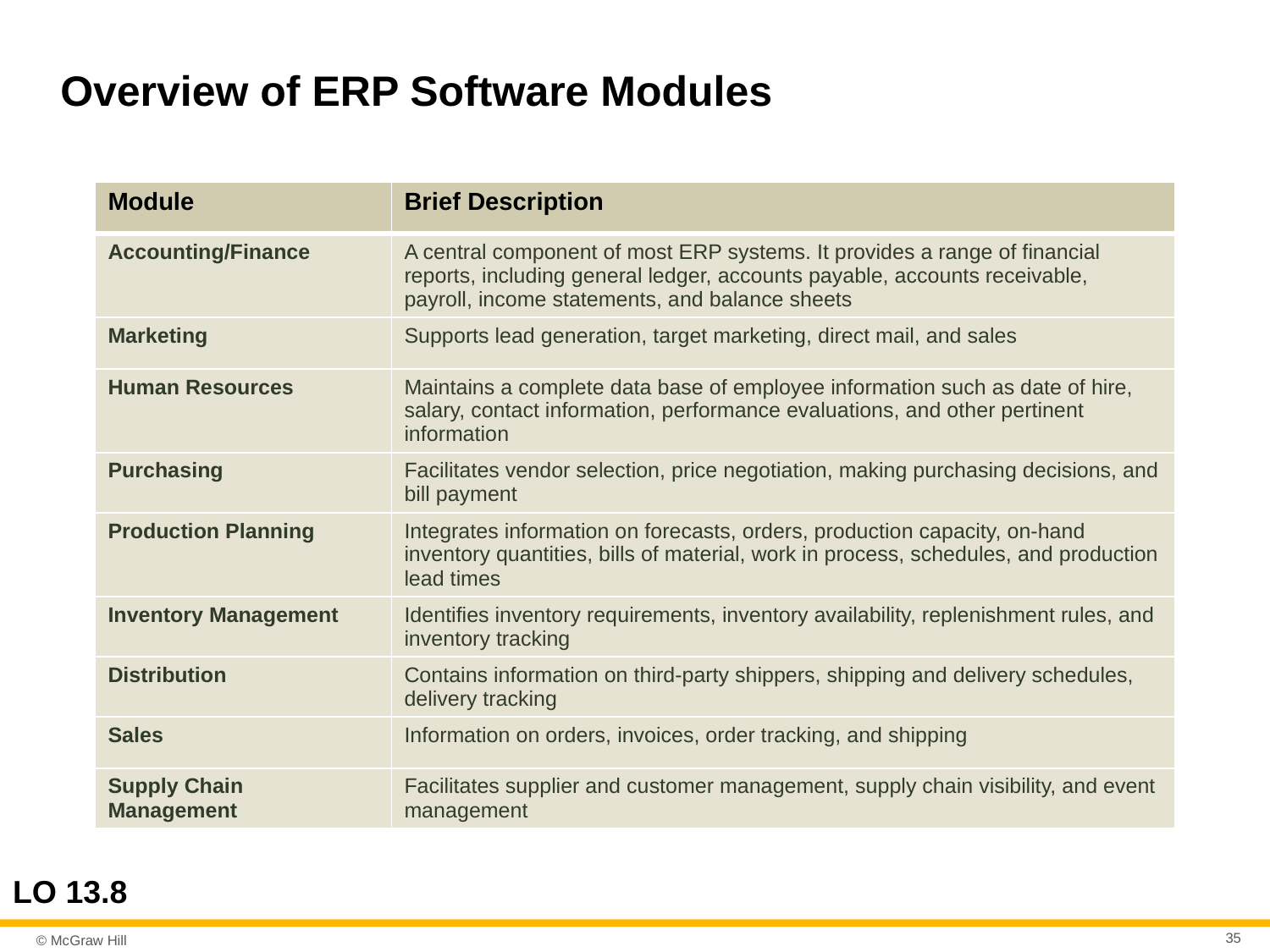

# Overview of ERP Software Modules
| Module | Brief Description |
| --- | --- |
| Accounting/Finance | A central component of most ERP systems. It provides a range of financial reports, including general ledger, accounts payable, accounts receivable, payroll, income statements, and balance sheets |
| Marketing | Supports lead generation, target marketing, direct mail, and sales |
| Human Resources | Maintains a complete data base of employee information such as date of hire, salary, contact information, performance evaluations, and other pertinent information |
| Purchasing | Facilitates vendor selection, price negotiation, making purchasing decisions, and bill payment |
| Production Planning | Integrates information on forecasts, orders, production capacity, on-hand inventory quantities, bills of material, work in process, schedules, and production lead times |
| Inventory Management | Identifies inventory requirements, inventory availability, replenishment rules, and inventory tracking |
| Distribution | Contains information on third-party shippers, shipping and delivery schedules, delivery tracking |
| Sales | Information on orders, invoices, order tracking, and shipping |
| Supply Chain Management | Facilitates supplier and customer management, supply chain visibility, and event management |
LO 13.8